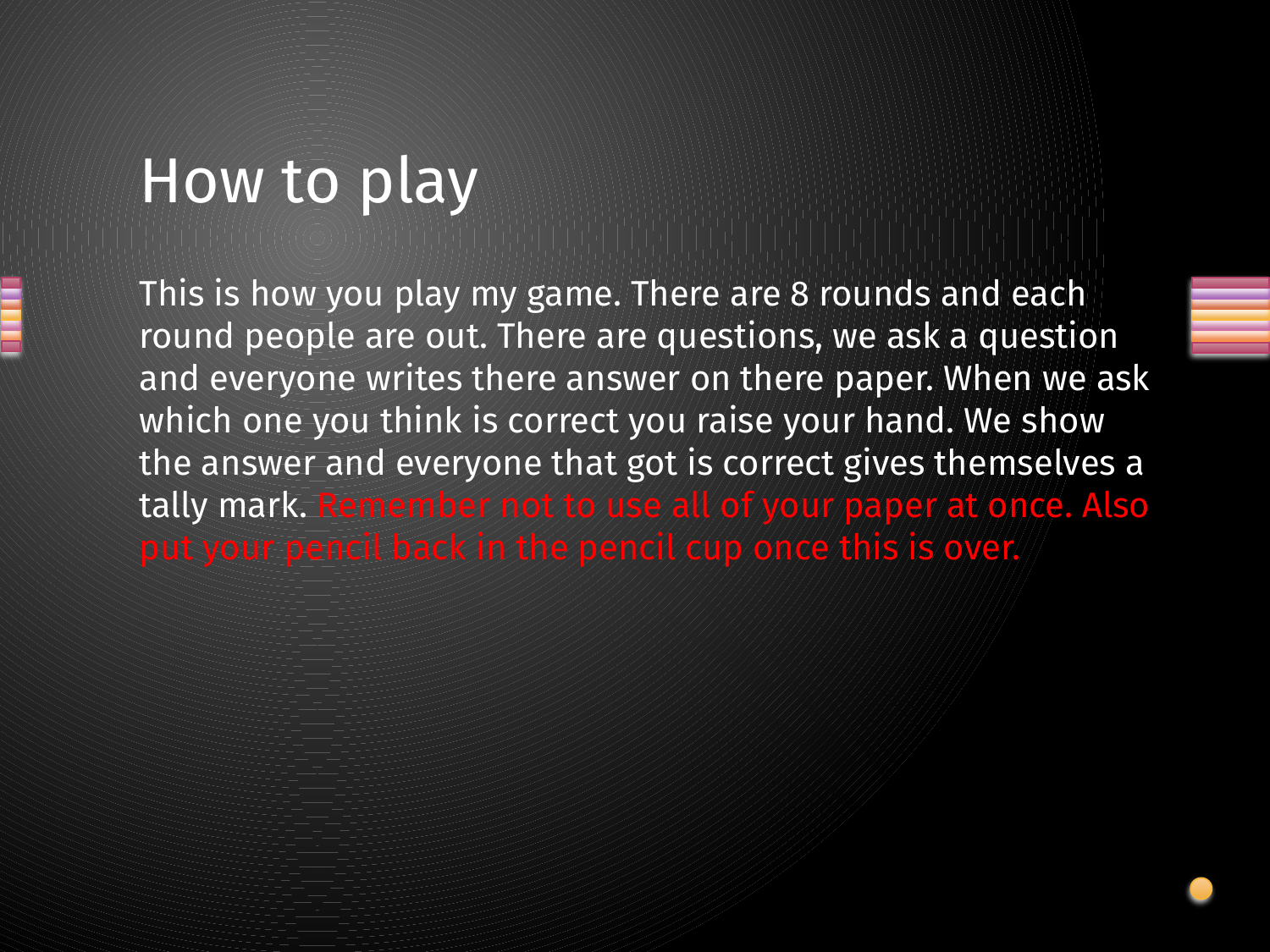

# How to play
This is how you play my game. There are 8 rounds and each round people are out. There are questions, we ask a question and everyone writes there answer on there paper. When we ask which one you think is correct you raise your hand. We show the answer and everyone that got is correct gives themselves a tally mark. Remember not to use all of your paper at once. Also put your pencil back in the pencil cup once this is over.